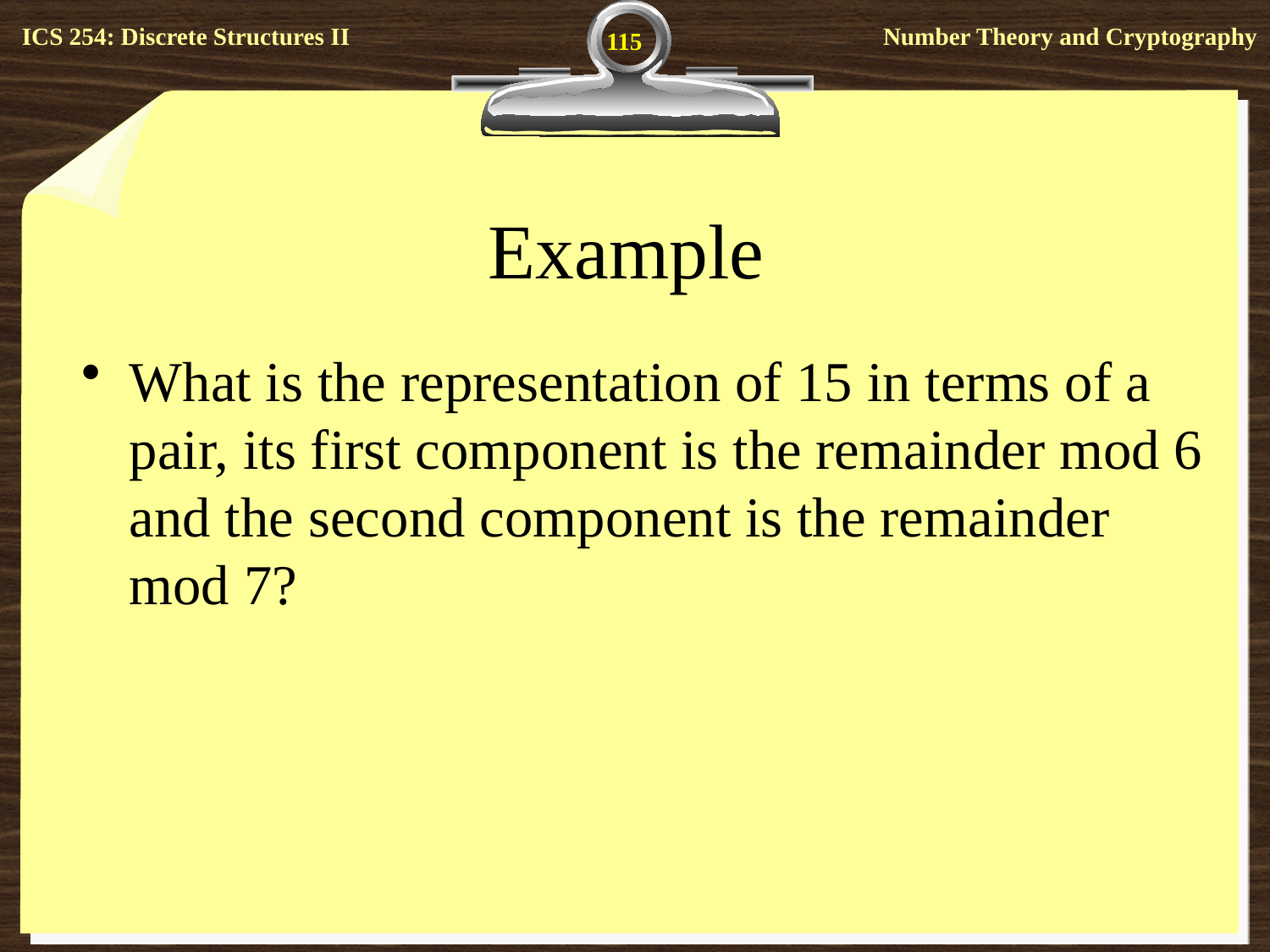

115
# Example
What is the representation of 15 in terms of a pair, its first component is the remainder mod 6 and the second component is the remainder mod 7?